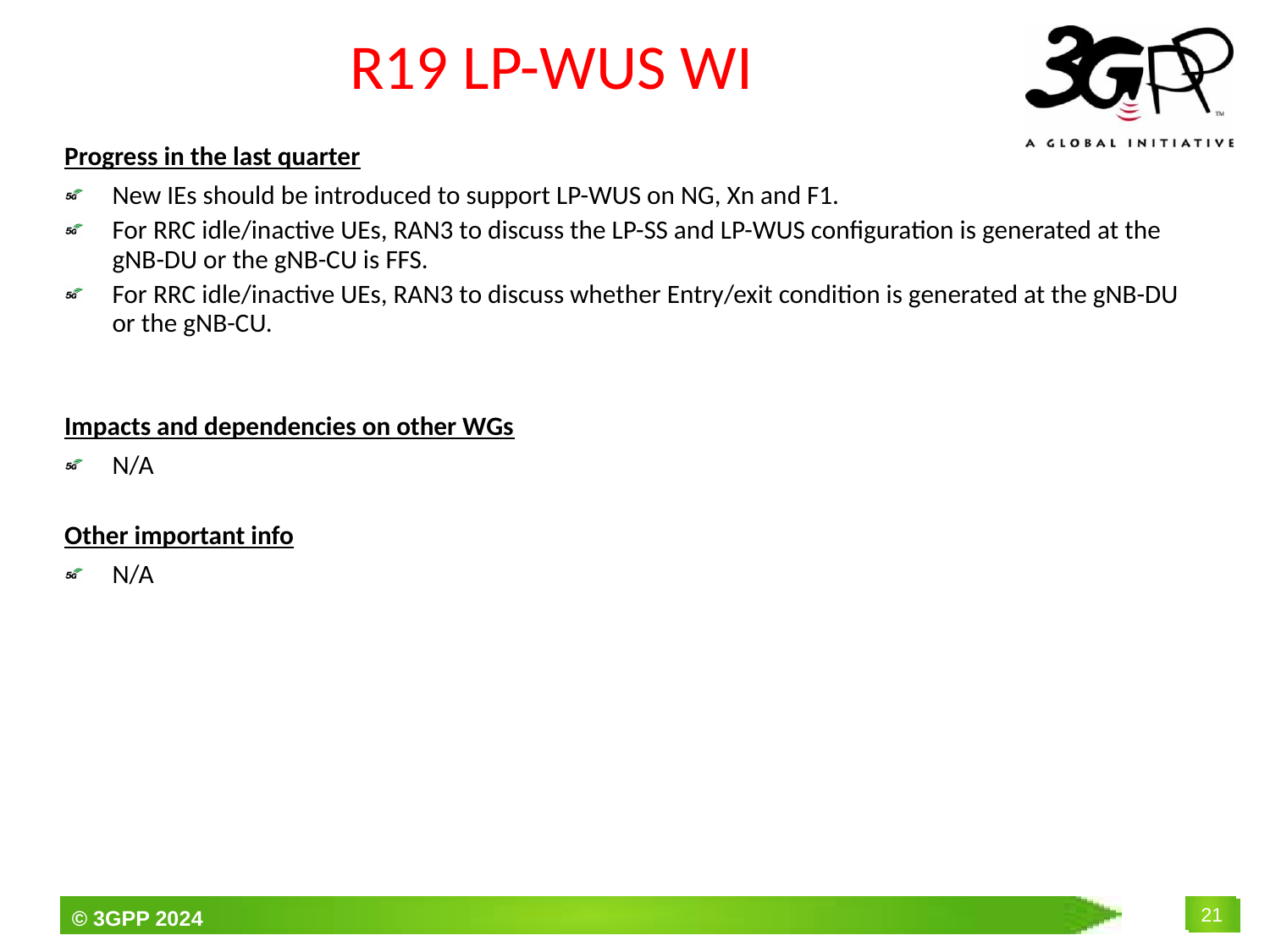

R19 LP-WUS WI
Progress in the last quarter
New IEs should be introduced to support LP-WUS on NG, Xn and F1.
For RRC idle/inactive UEs, RAN3 to discuss the LP-SS and LP-WUS configuration is generated at the gNB-DU or the gNB-CU is FFS.
For RRC idle/inactive UEs, RAN3 to discuss whether Entry/exit condition is generated at the gNB-DU or the gNB-CU.

Impacts and dependencies on other WGs
N/A

Other important info
N/A

21